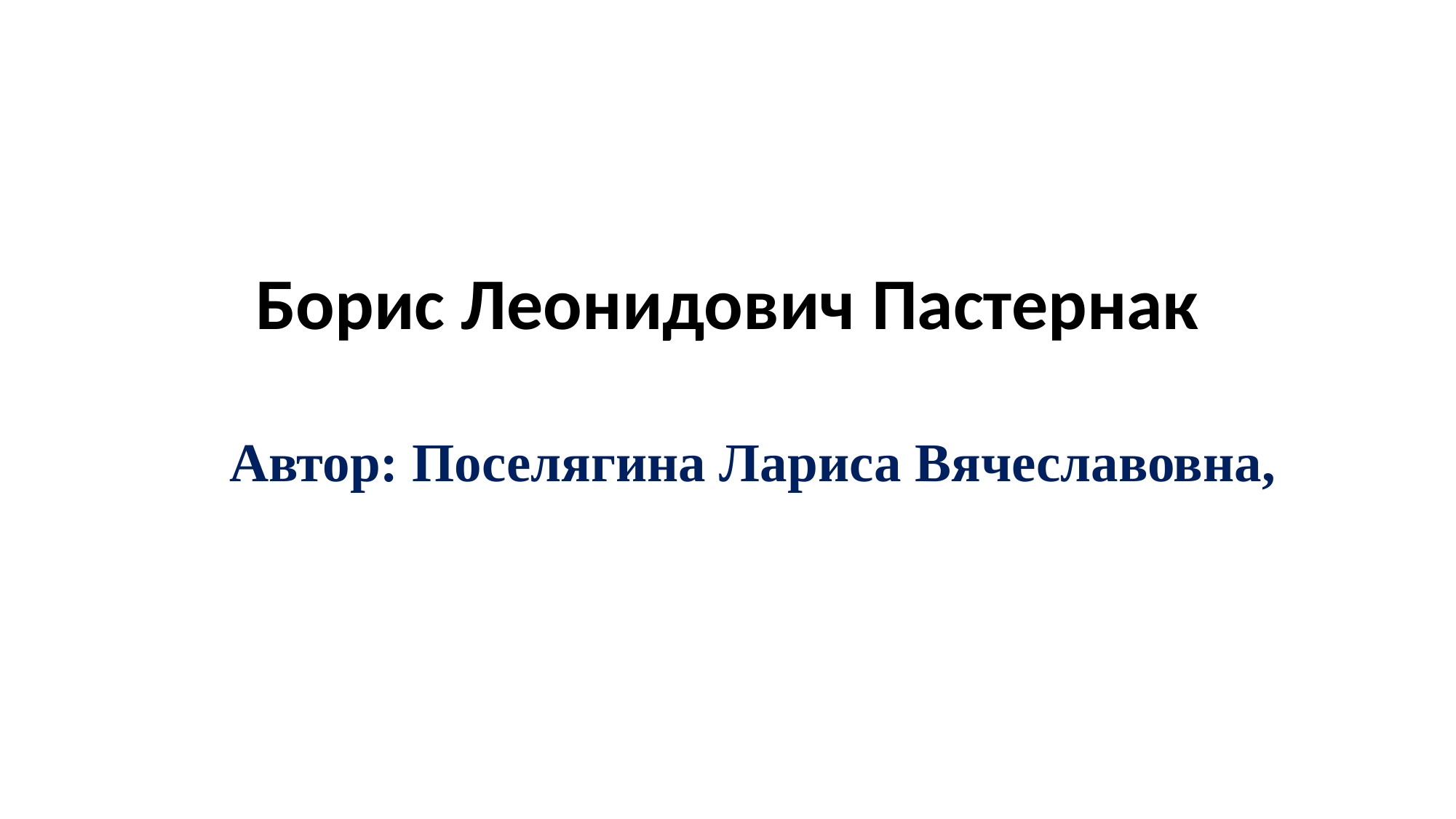

Борис Леонидович Пастернак
Автор: Поселягина Лариса Вячеславовна,
Электронная информационная образовательная среда
elearn.rucoop.ru